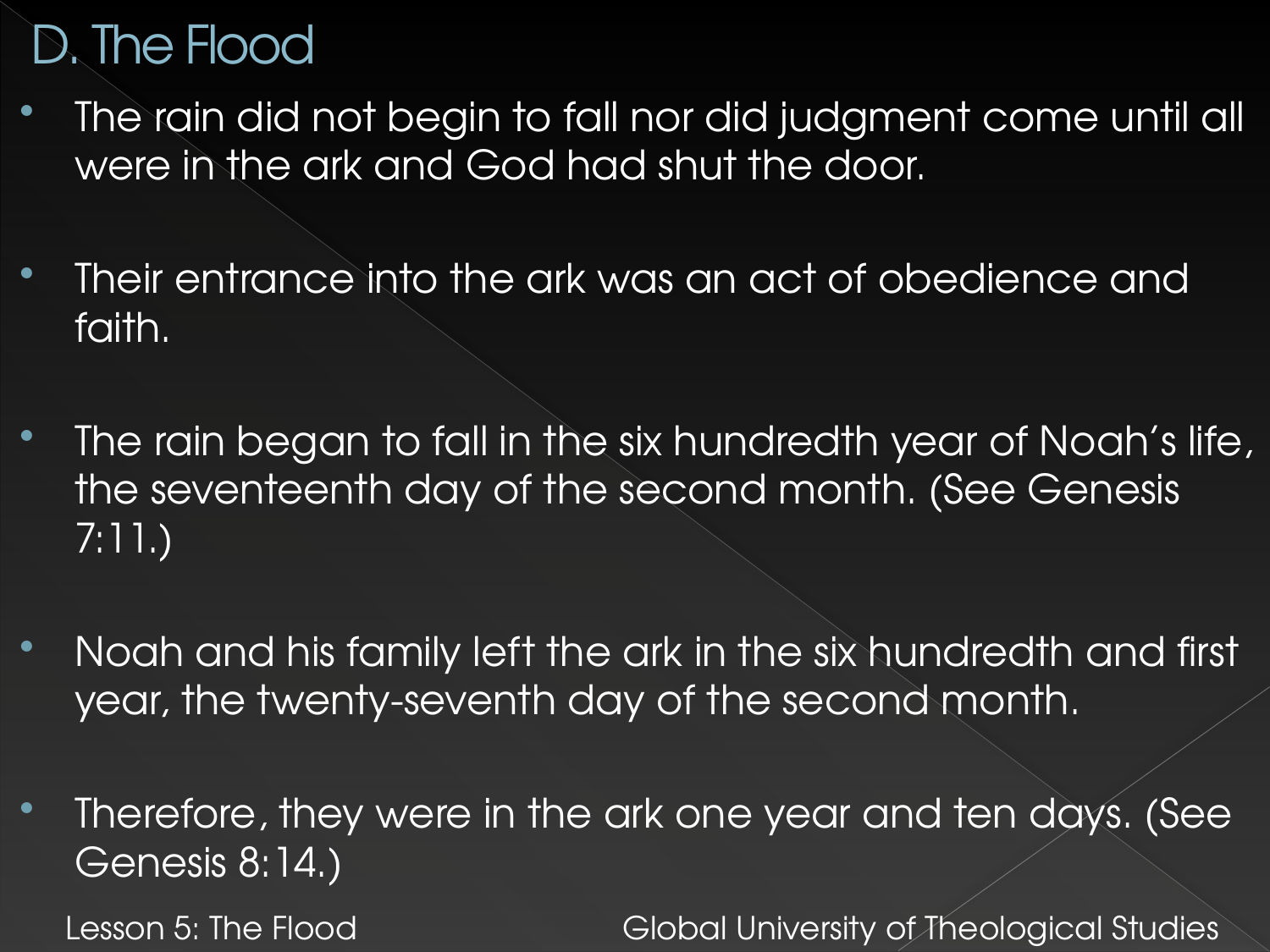

# D. The Flood
The rain did not begin to fall nor did judgment come until all were in the ark and God had shut the door.

Their entrance into the ark was an act of obedience and faith.

The rain began to fall in the six hundredth year of Noah’s life, the seventeenth day of the second month. (See Genesis 7:11.)

Noah and his family left the ark in the six hundredth and first year, the twenty-seventh day of the second month.

Therefore, they were in the ark one year and ten days. (See Genesis 8:14.)
Lesson 5: The Flood                              Global University of Theological Studies